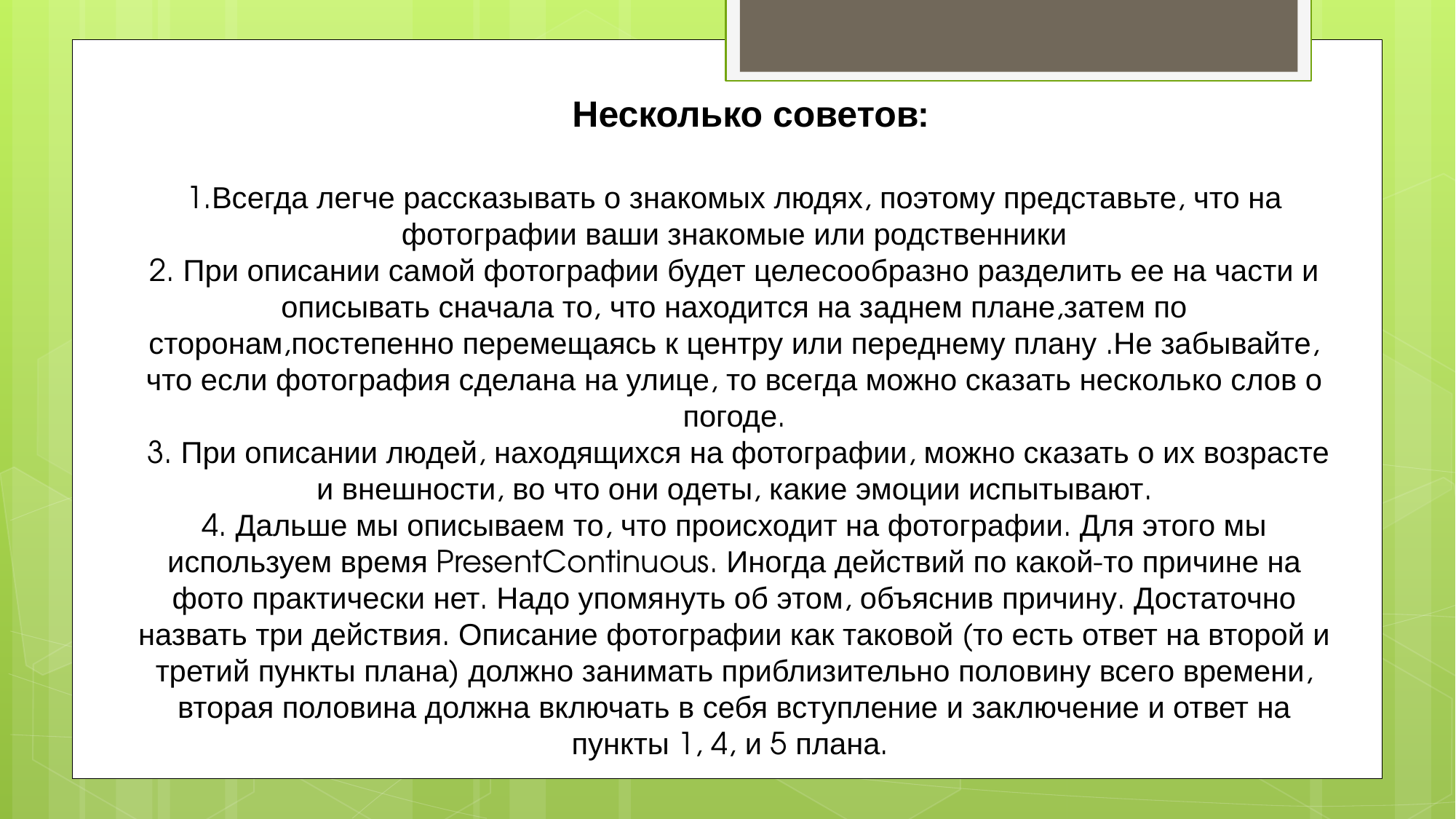

Несколько советов:

1.Всегда легче рассказывать о знакомых людях, поэтому представьте, что на фотографии ваши знакомые или родственники
2. При описании самой фотографии будет целесообразно разделить ее на части и описывать сначала то, что находится на заднем плане,затем по сторонам,постепенно перемещаясь к центру или переднему плану .Не забывайте, что если фотография сделана на улице, то всегда можно сказать несколько слов о погоде.
 3. При описании людей, находящихся на фотографии, можно сказать о их возрасте и внешности, во что они одеты, какие эмоции испытывают.
4. Дальше мы описываем то, что происходит на фотографии. Для этого мы используем время PresentContinuous. Иногда действий по какой-то причине на фото практически нет. Надо упомянуть об этом, объяснив причину. Достаточно назвать три действия. Описание фотографии как таковой (то есть ответ на второй и третий пункты плана) должно занимать приблизительно половину всего времени, вторая половина должна включать в себя вступление и заключение и ответ на пункты 1, 4, и 5 плана.